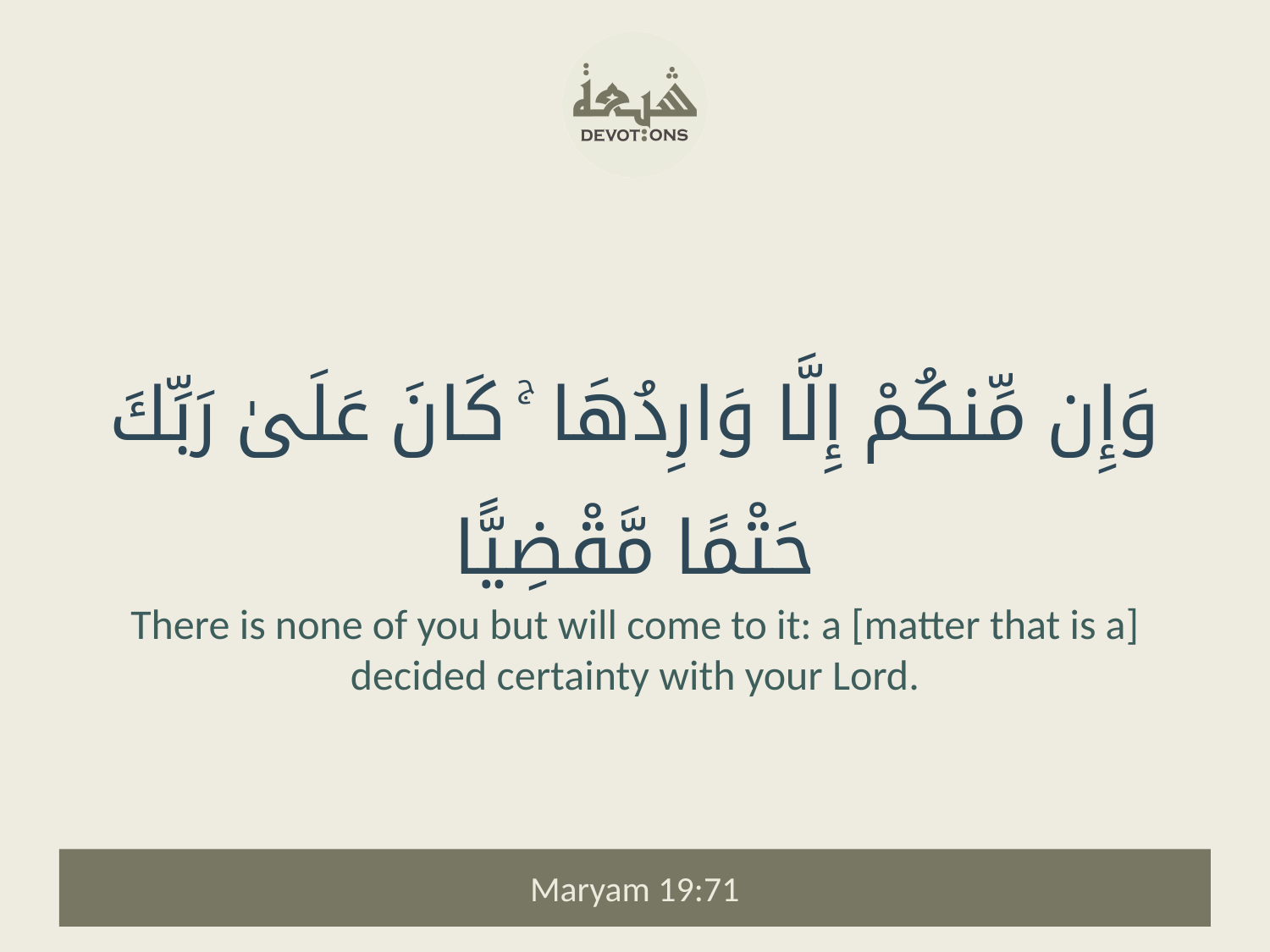

وَإِن مِّنكُمْ إِلَّا وَارِدُهَا ۚ كَانَ عَلَىٰ رَبِّكَ حَتْمًا مَّقْضِيًّا
There is none of you but will come to it: a [matter that is a] decided certainty with your Lord.
Maryam 19:71